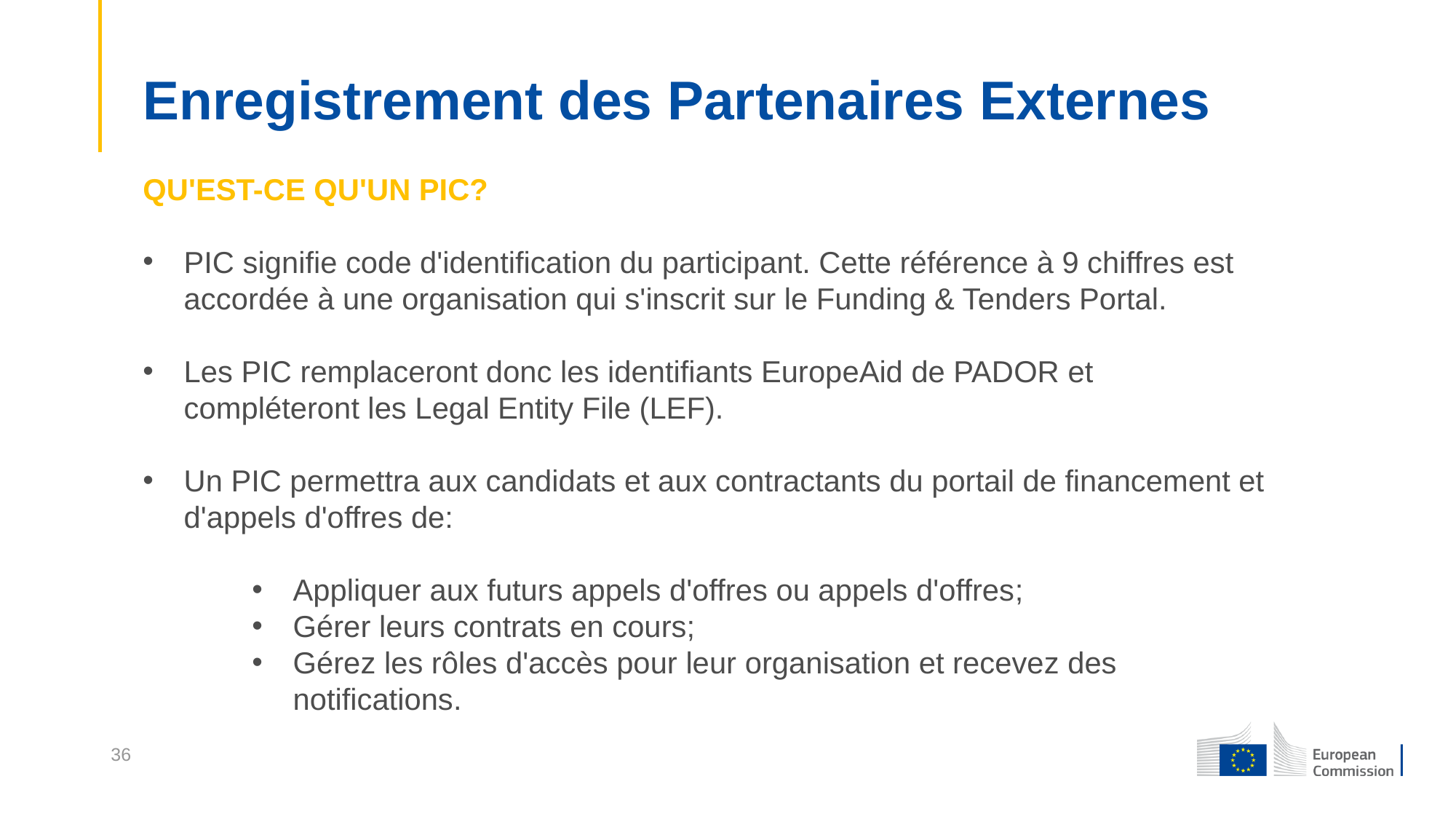

Enregistrement des Partenaires Externes

QU'EST-CE QU'UN PIC?

PIC signifie code d'identification du participant. Cette référence à 9 chiffres est accordée à une organisation qui s'inscrit sur le Funding & Tenders Portal.

Les PIC remplaceront donc les identifiants EuropeAid de PADOR et compléteront les Legal Entity File (LEF).

Un PIC permettra aux candidats et aux contractants du portail de financement et d'appels d'offres de:

Appliquer aux futurs appels d'offres ou appels d'offres;
Gérer leurs contrats en cours;
Gérez les rôles d'accès pour leur organisation et recevez des notifications.
36